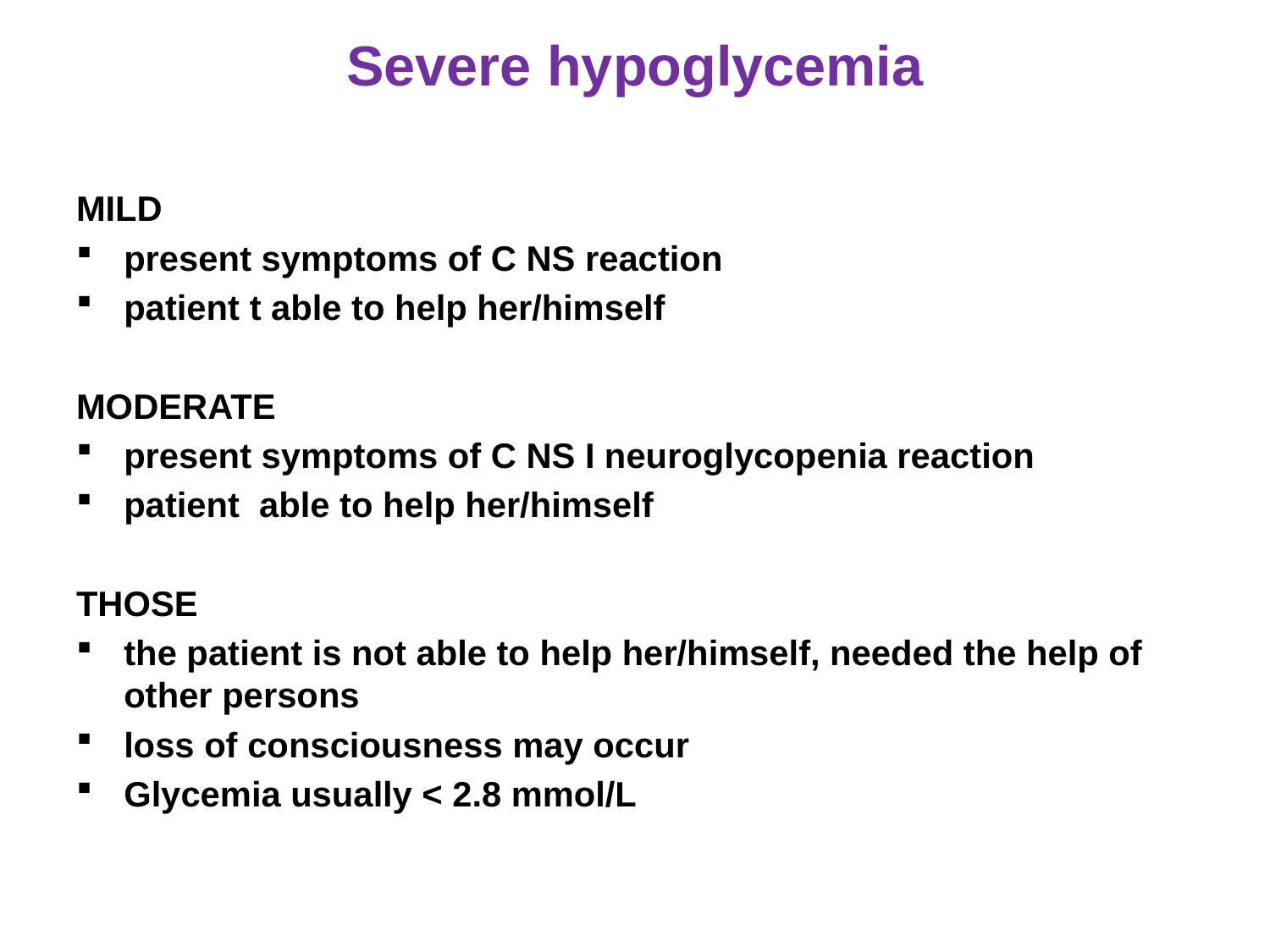

# Severe hypoglycemia
MILD
present symptoms of C NS reaction
patient t able to help her/himself

MODERATE
present symptoms of C NS I neuroglycopenia reaction
patient  able to help her/himself

THOSE
the patient is not able to help her/himself, needed the help of other persons
loss of consciousness may occur
Glycemia usually < 2.8 mmol/L